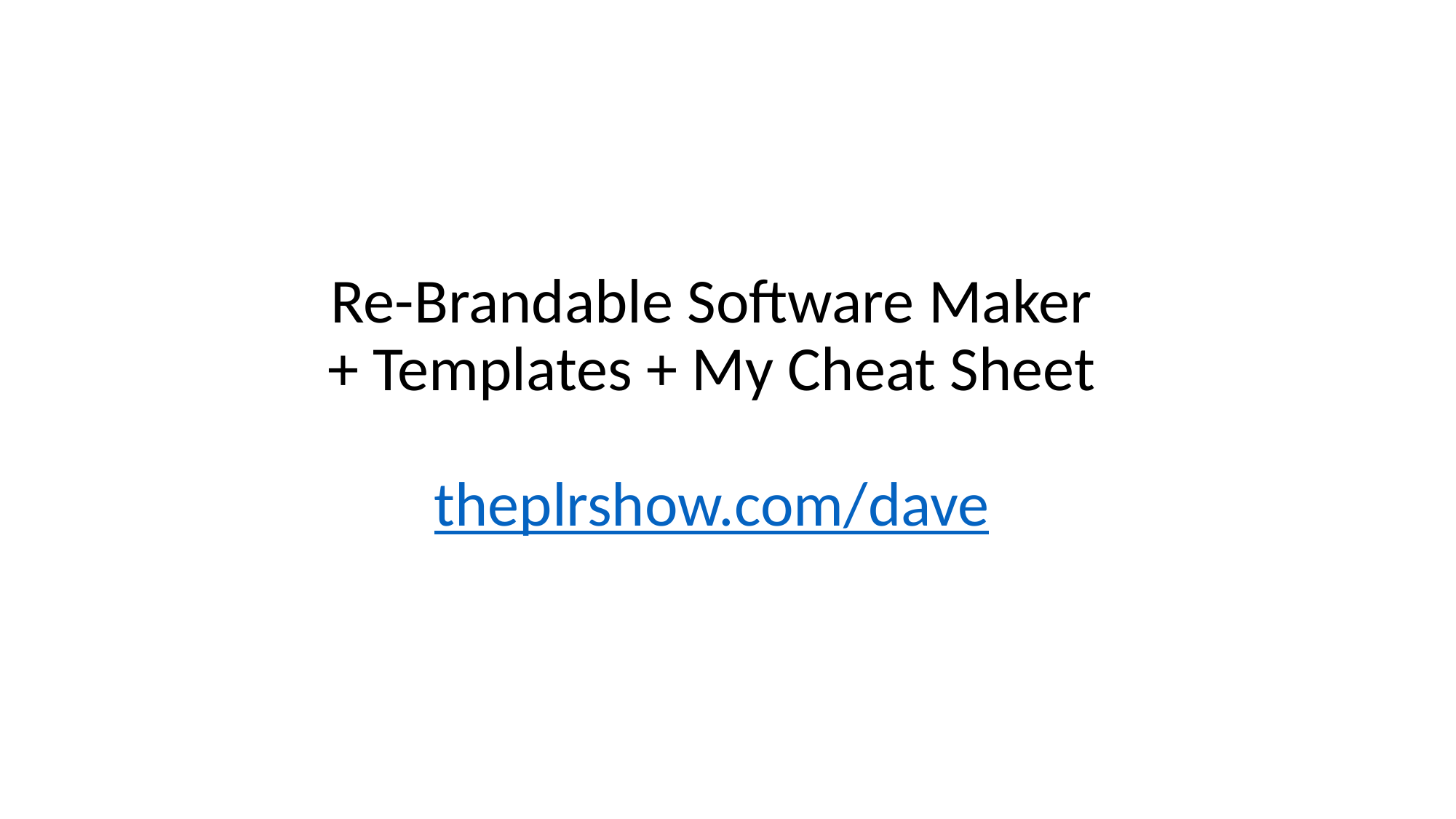

# Re-Brandable Software Maker + Templates + My Cheat Sheet theplrshow.com/dave